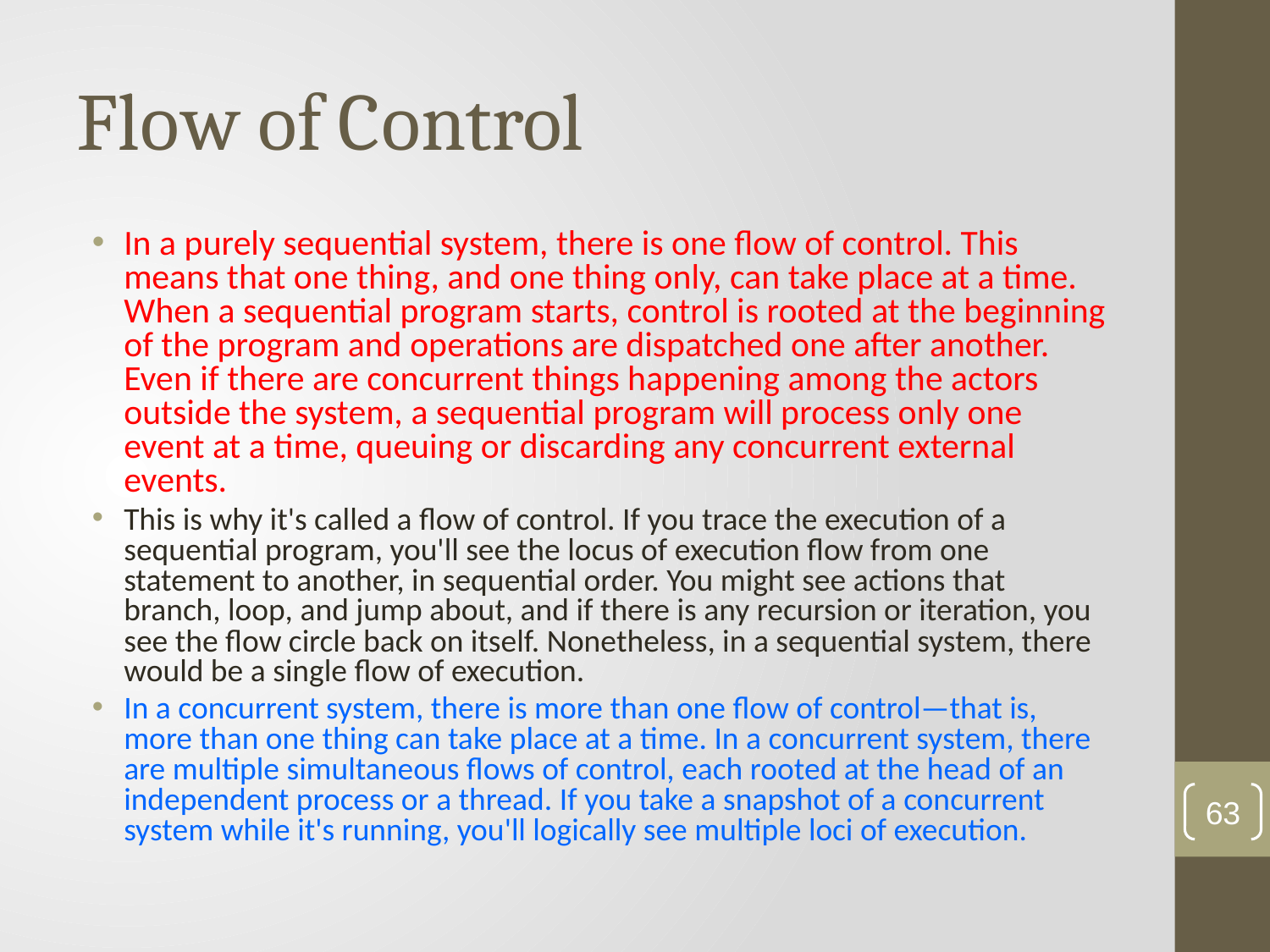

# Flow of Control
In a purely sequential system, there is one flow of control. This means that one thing, and one thing only, can take place at a time. When a sequential program starts, control is rooted at the beginning of the program and operations are dispatched one after another. Even if there are concurrent things happening among the actors outside the system, a sequential program will process only one event at a time, queuing or discarding any concurrent external events.
This is why it's called a flow of control. If you trace the execution of a sequential program, you'll see the locus of execution flow from one statement to another, in sequential order. You might see actions that branch, loop, and jump about, and if there is any recursion or iteration, you see the flow circle back on itself. Nonetheless, in a sequential system, there would be a single flow of execution.
In a concurrent system, there is more than one flow of control—that is, more than one thing can take place at a time. In a concurrent system, there are multiple simultaneous flows of control, each rooted at the head of an independent process or a thread. If you take a snapshot of a concurrent system while it's running, you'll logically see multiple loci of execution.

63